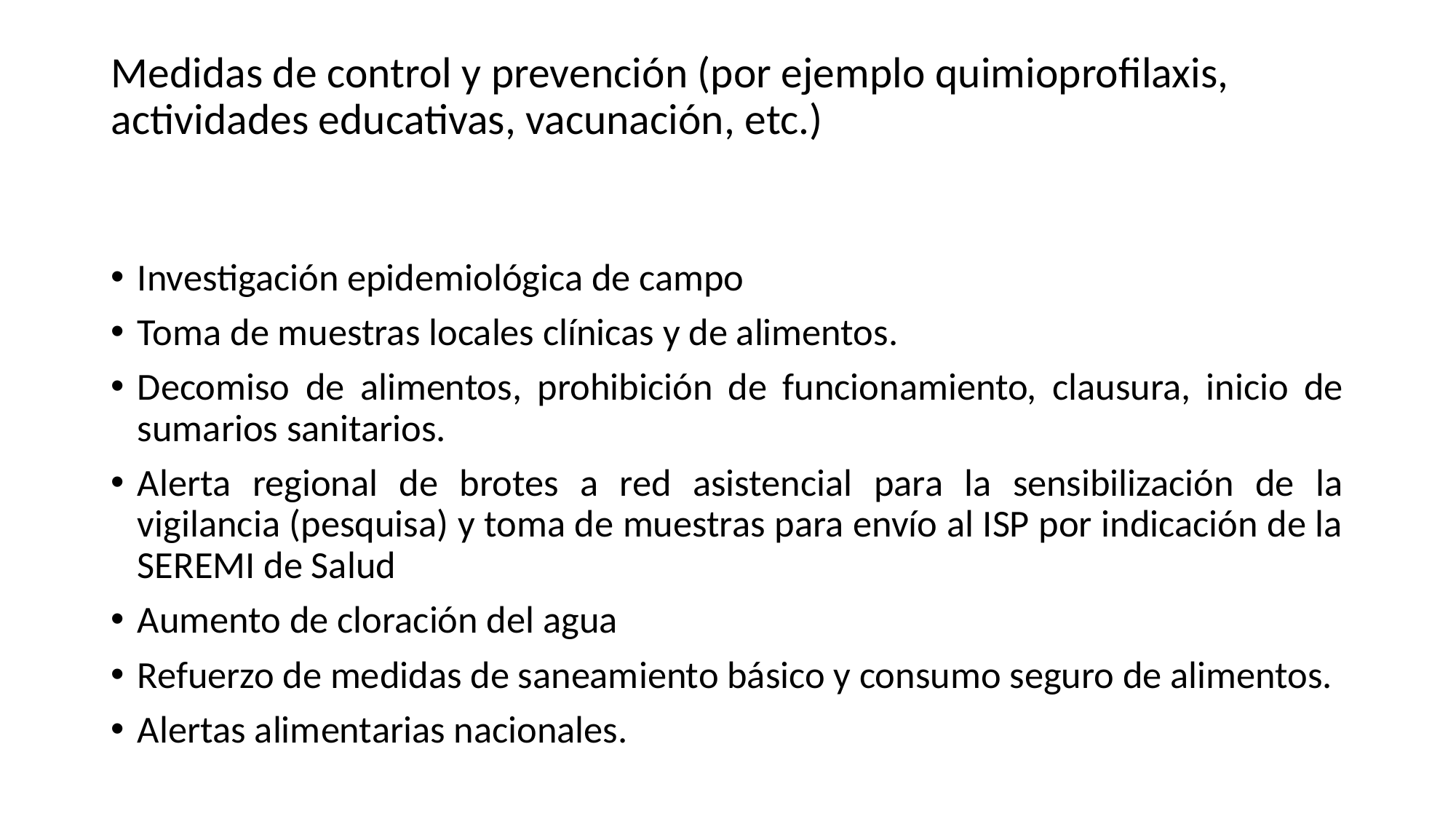

# Medidas de control y prevención (por ejemplo quimioprofilaxis, actividades educativas, vacunación, etc.)
Investigación epidemiológica de campo
Toma de muestras locales clínicas y de alimentos.
Decomiso de alimentos, prohibición de funcionamiento, clausura, inicio de sumarios sanitarios.
Alerta regional de brotes a red asistencial para la sensibilización de la vigilancia (pesquisa) y toma de muestras para envío al ISP por indicación de la SEREMI de Salud
Aumento de cloración del agua
Refuerzo de medidas de saneamiento básico y consumo seguro de alimentos.
Alertas alimentarias nacionales.